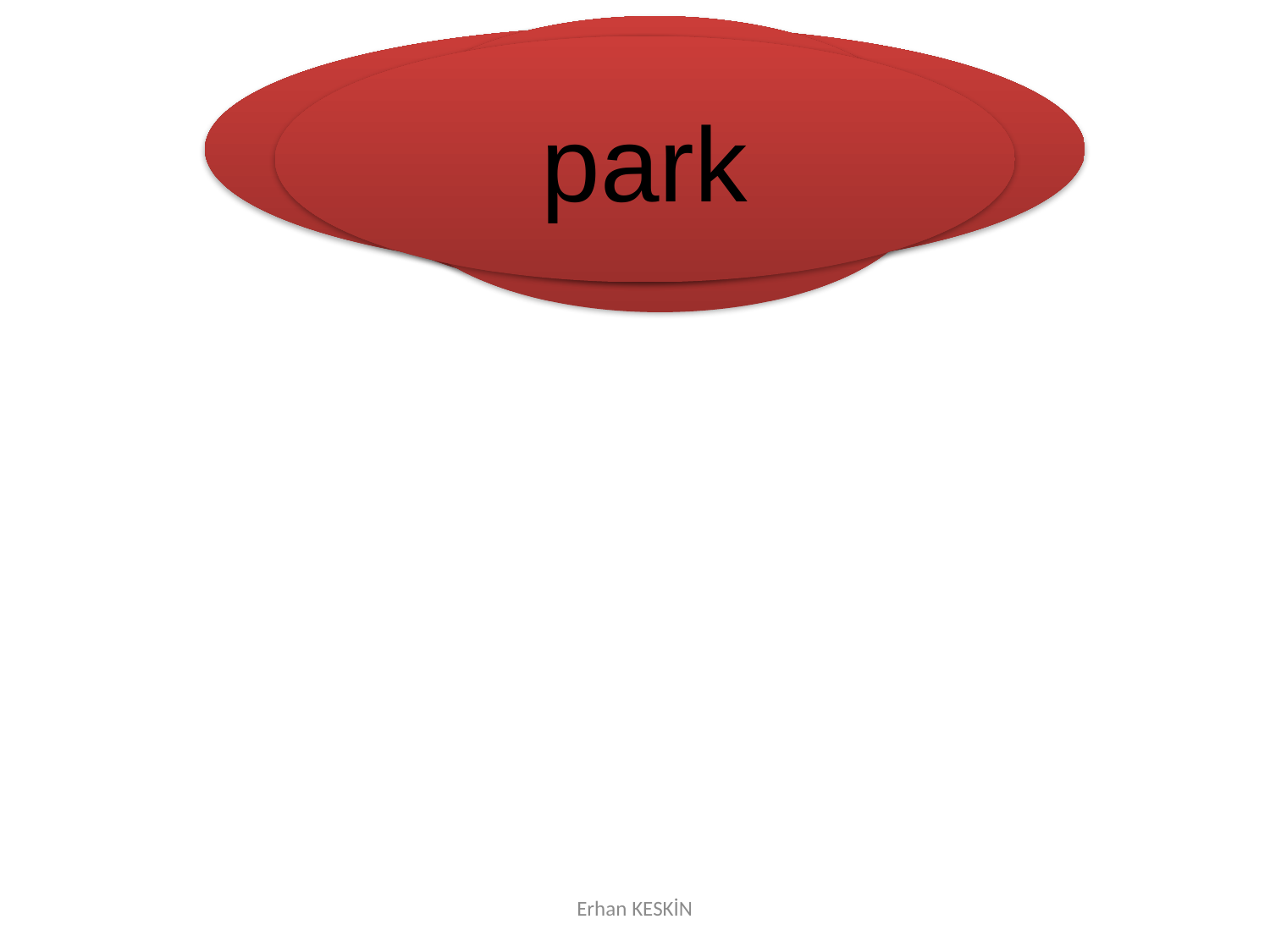

turp
pal-ya-ço
pı-ra-sa
per-de
park
kalp
pı-nar
pa-ra
Erhan KESKİN